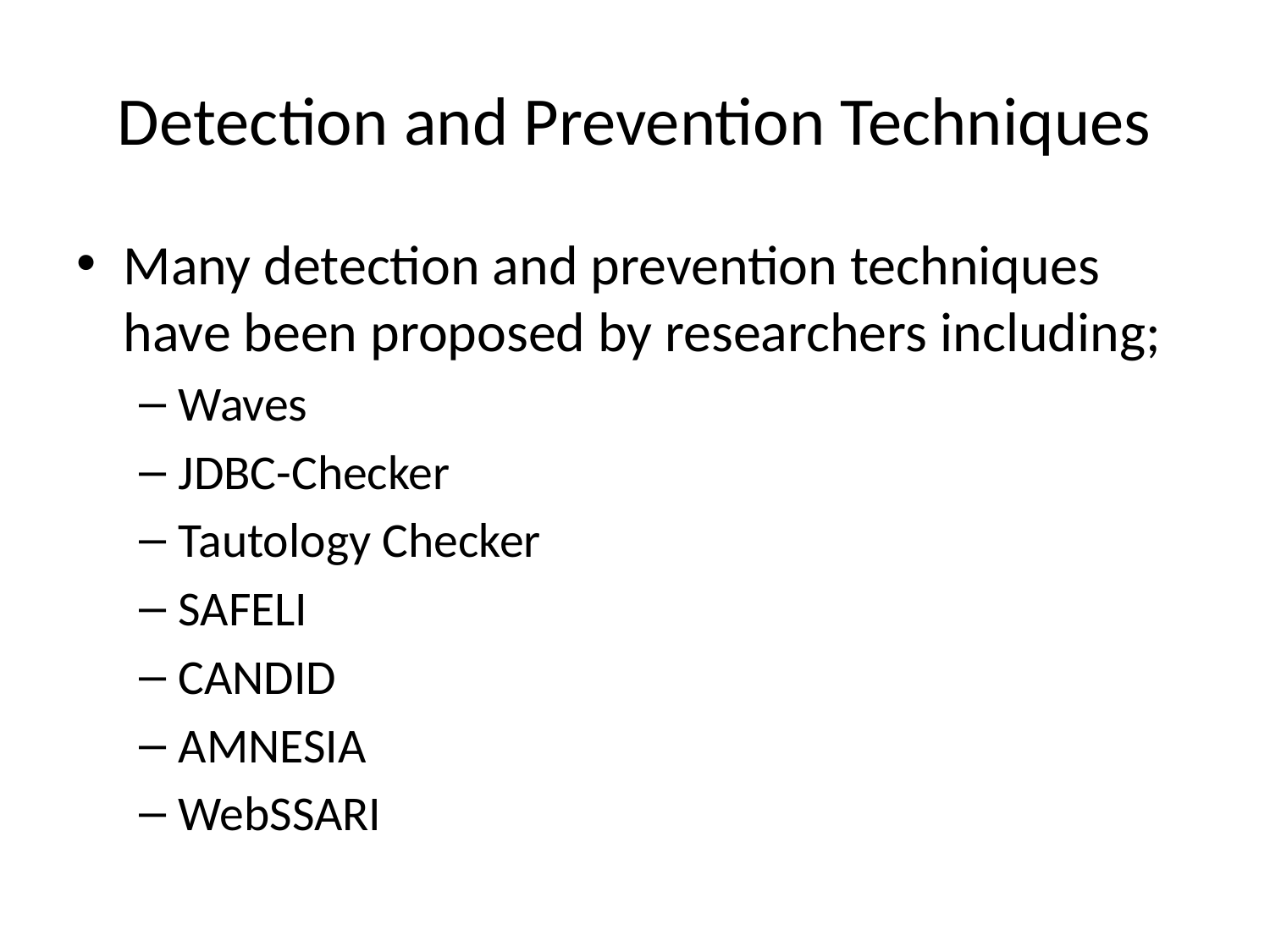

# Detection and Prevention Techniques
Many detection and prevention techniques have been proposed by researchers including;
Waves
JDBC-Checker
Tautology Checker
SAFELI
CANDID
AMNESIA
WebSSARI